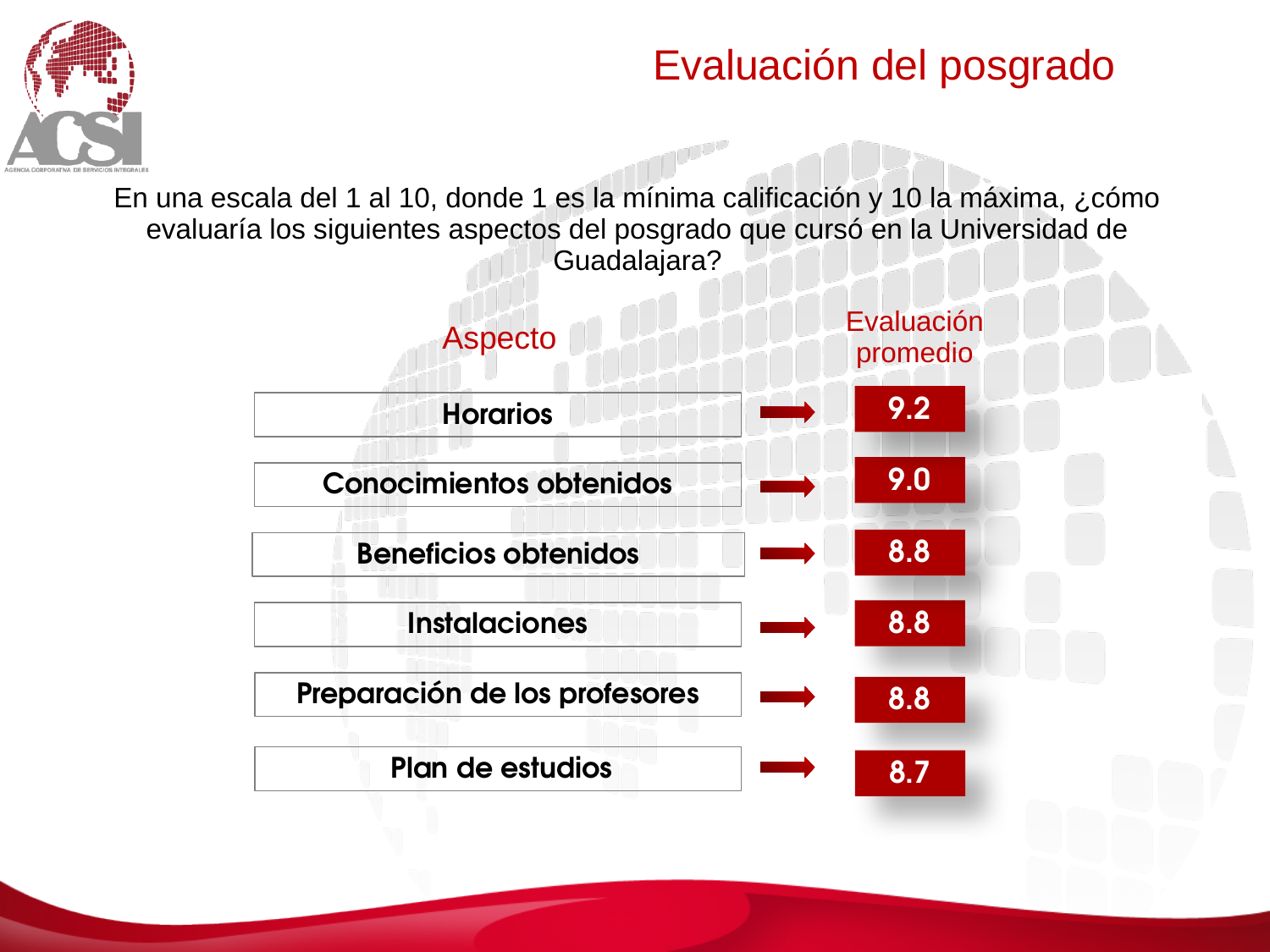

Evaluación del posgrado
En una escala del 1 al 10, donde 1 es la mínima calificación y 10 la máxima, ¿cómo evaluaría los siguientes aspectos del posgrado que cursó en la Universidad de Guadalajara?
Evaluación promedio
Aspecto
9.2
Horarios

9.0
Conocimientos obtenidos

8.8
Beneficios obtenidos

8.8
Instalaciones

Preparación de los profesores
8.8

 Plan de estudios
8.7